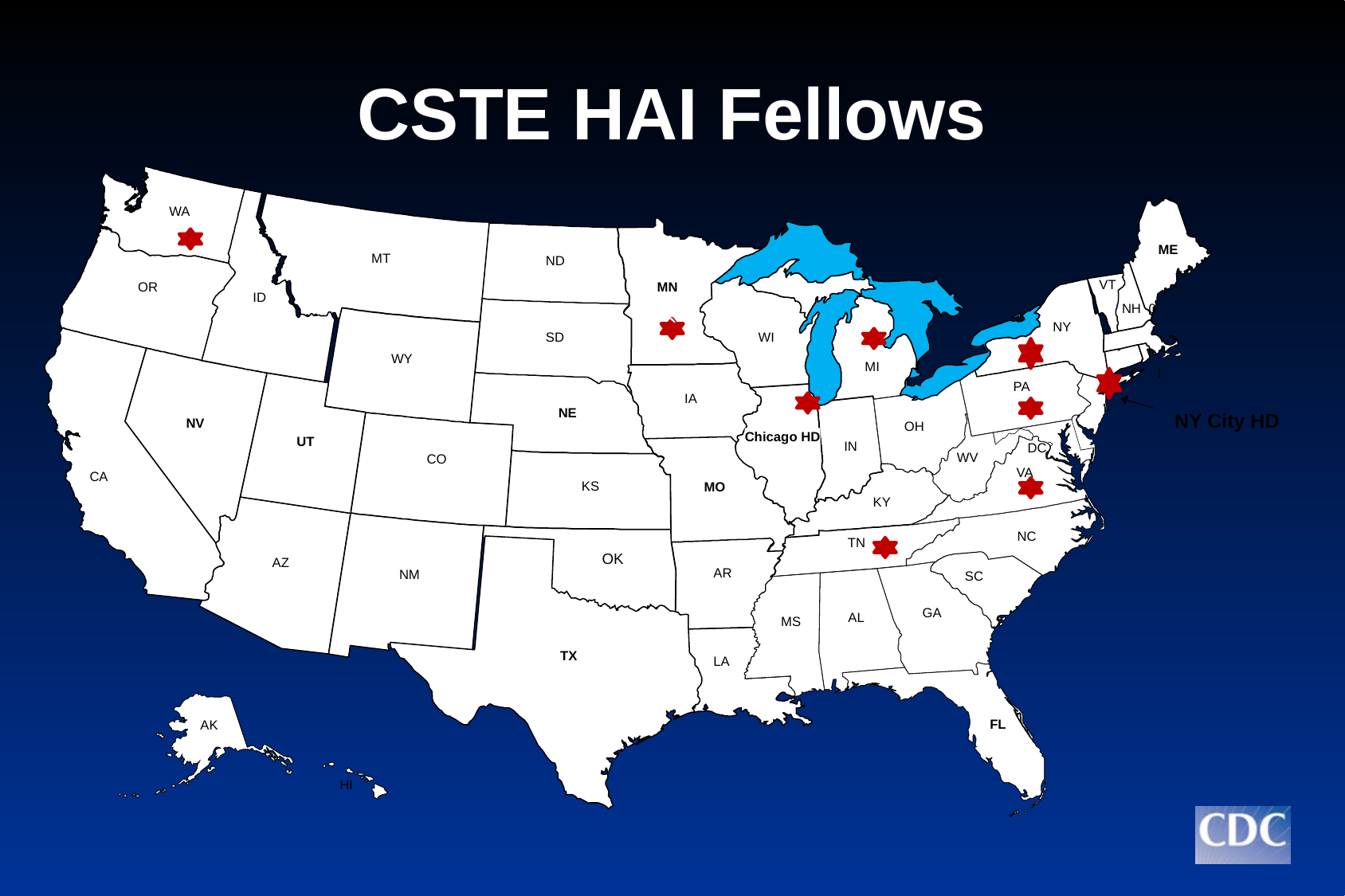

CSTE HAI Fellows

WA

ME
MT
ND

VT

OR

MN
ID

NH  0

`
NY

ID

SD
WI

WY
MI

I

PA

IA

NE
NY City HD

NV

OH

Chicago HD

UT

IN
DC

WV

CO

VA

CA

KS
MO
KY

NC
TN

OK

AZ

AR
NM
SC

GA
AL
MS

TX
LA

FL
AK

HI